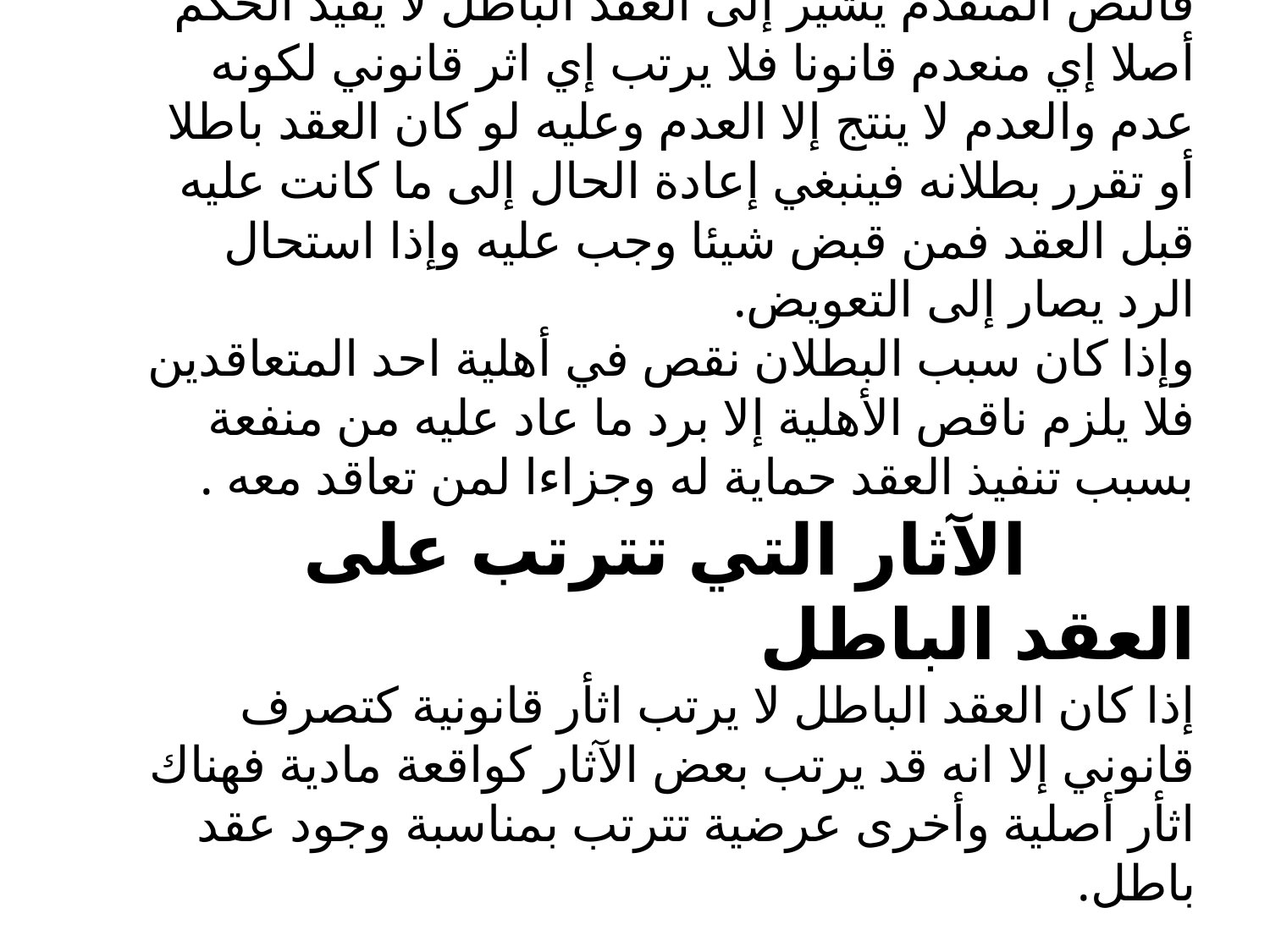

# فالنص المتقدم يشير إلى العقد الباطل لا يفيد الحكم أصلا إي منعدم قانونا فلا يرتب إي اثر قانوني لكونه عدم والعدم لا ينتج إلا العدم وعليه لو كان العقد باطلا أو تقرر بطلانه فينبغي إعادة الحال إلى ما كانت عليه قبل العقد فمن قبض شيئا وجب عليه وإذا استحال الرد يصار إلى التعويض. وإذا كان سبب البطلان نقص في أهلية احد المتعاقدين فلا يلزم ناقص الأهلية إلا برد ما عاد عليه من منفعة بسبب تنفيذ العقد حماية له وجزاءا لمن تعاقد معه . الآثار التي تترتب على العقد الباطل إذا كان العقد الباطل لا يرتب اثأر قانونية كتصرف قانوني إلا انه قد يرتب بعض الآثار كواقعة مادية فهناك اثأر أصلية وأخرى عرضية تترتب بمناسبة وجود عقد باطل.